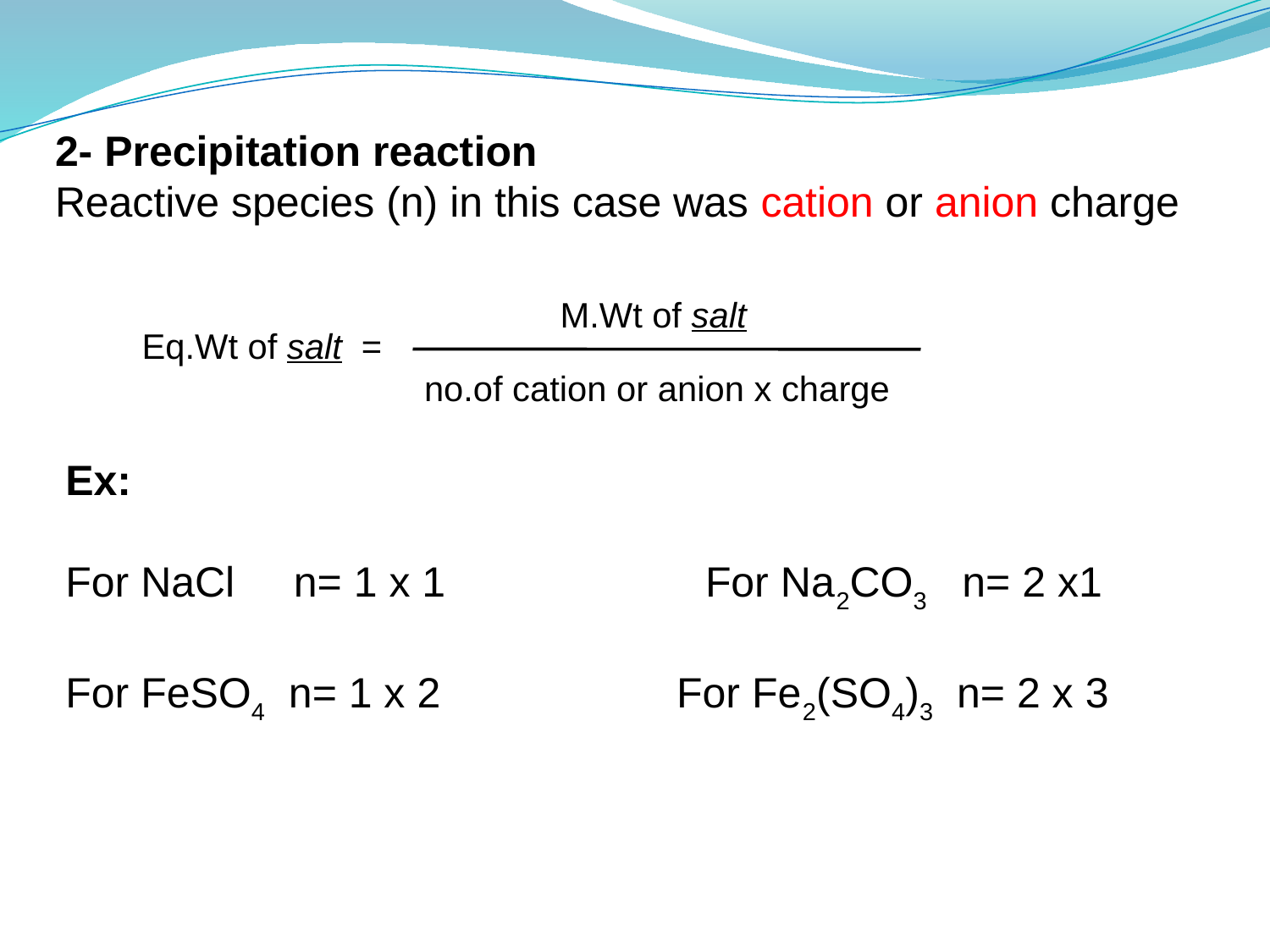

2- Precipitation reaction
Reactive species (n) in this case was cation or anion charge
                                                        M.Wt of salt

Eq.Wt of salt  =
                             no.of cation or anion x charge
Ex:

For NaCl     n= 1 x 1                      For Na2CO3   n= 2 x1

For FeSO4  n= 1 x 2                    For Fe2(SO4)3  n= 2 x 3